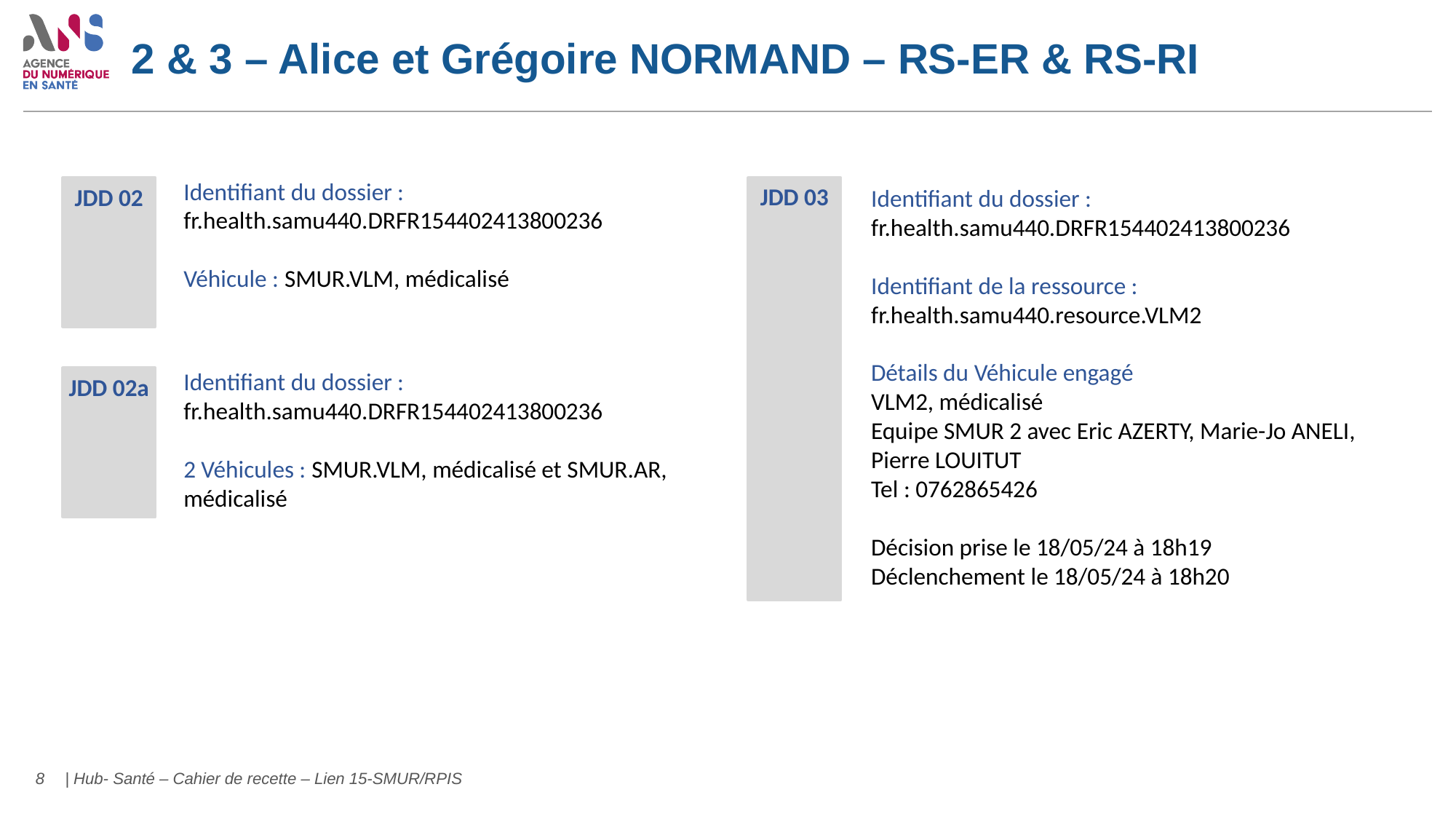

# 2 & 3 – Alice et Grégoire NORMAND – RS-ER & RS-RI
Identifiant du dossier : fr.health.samu440.DRFR154402413800236

Véhicule : SMUR.VLM, médicalisé
JDD 02
JDD 03
Identifiant du dossier : fr.health.samu440.DRFR154402413800236

Identifiant de la ressource : fr.health.samu440.resource.VLM2

Détails du Véhicule engagé
VLM2, médicalisé
Equipe SMUR 2 avec Eric AZERTY, Marie-Jo ANELI, Pierre LOUITUT
Tel : 0762865426

Décision prise le 18/05/24 à 18h19
Déclenchement le 18/05/24 à 18h20
Identifiant du dossier : fr.health.samu440.DRFR154402413800236

2 Véhicules : SMUR.VLM, médicalisé et SMUR.AR, médicalisé
JDD 02a
8
| Hub- Santé – Cahier de recette – Lien 15-SMUR/RPIS